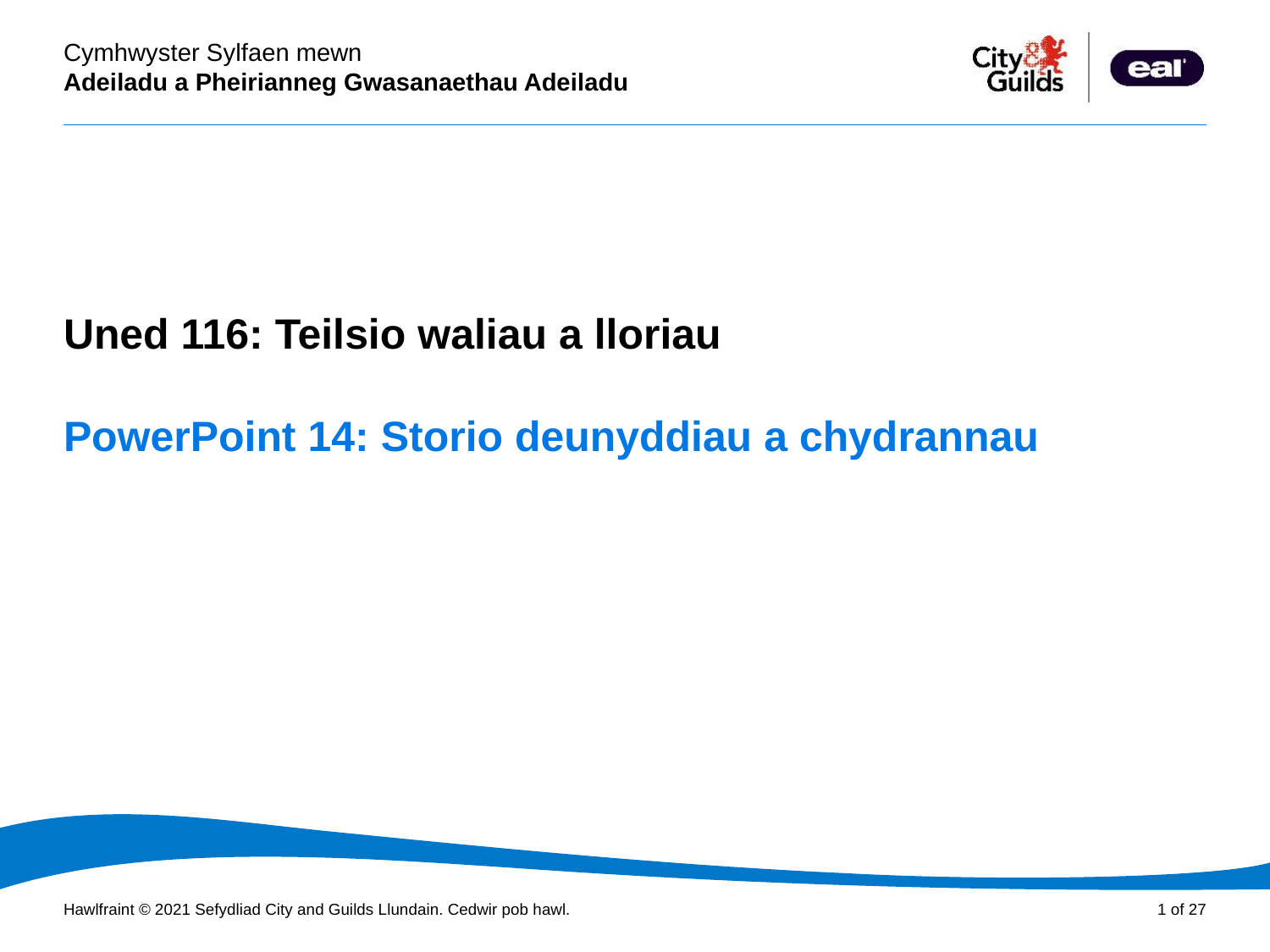

Cyflwyniad PowerPoint
Uned 116: Teilsio waliau a lloriau
# PowerPoint 14: Storio deunyddiau a chydrannau